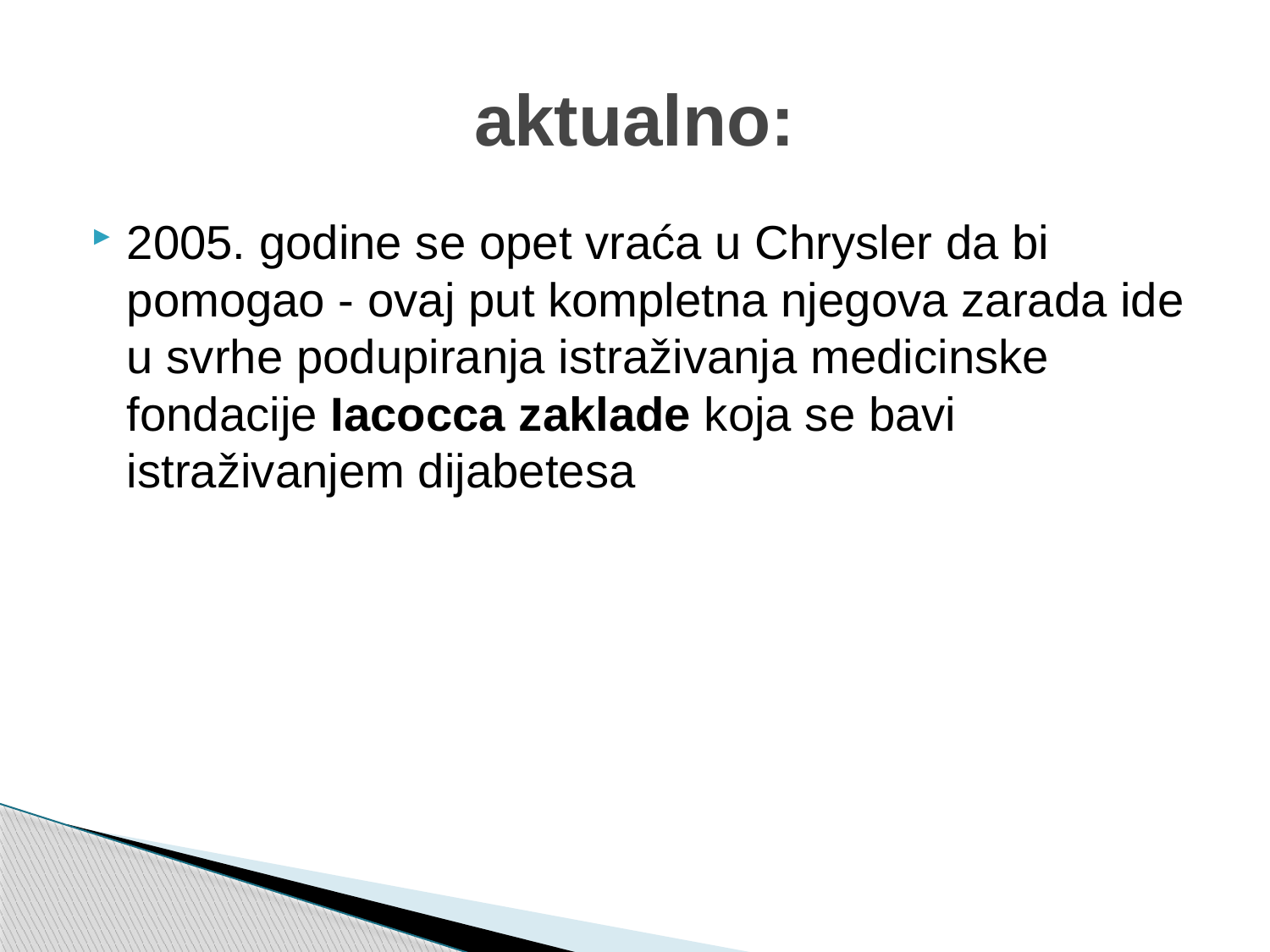

# aktualno:
2005. godine se opet vraća u Chrysler da bi pomogao - ovaj put kompletna njegova zarada ide u svrhe podupiranja istraživanja medicinske fondacije Iacocca zaklade koja se bavi istraživanjem dijabetesa